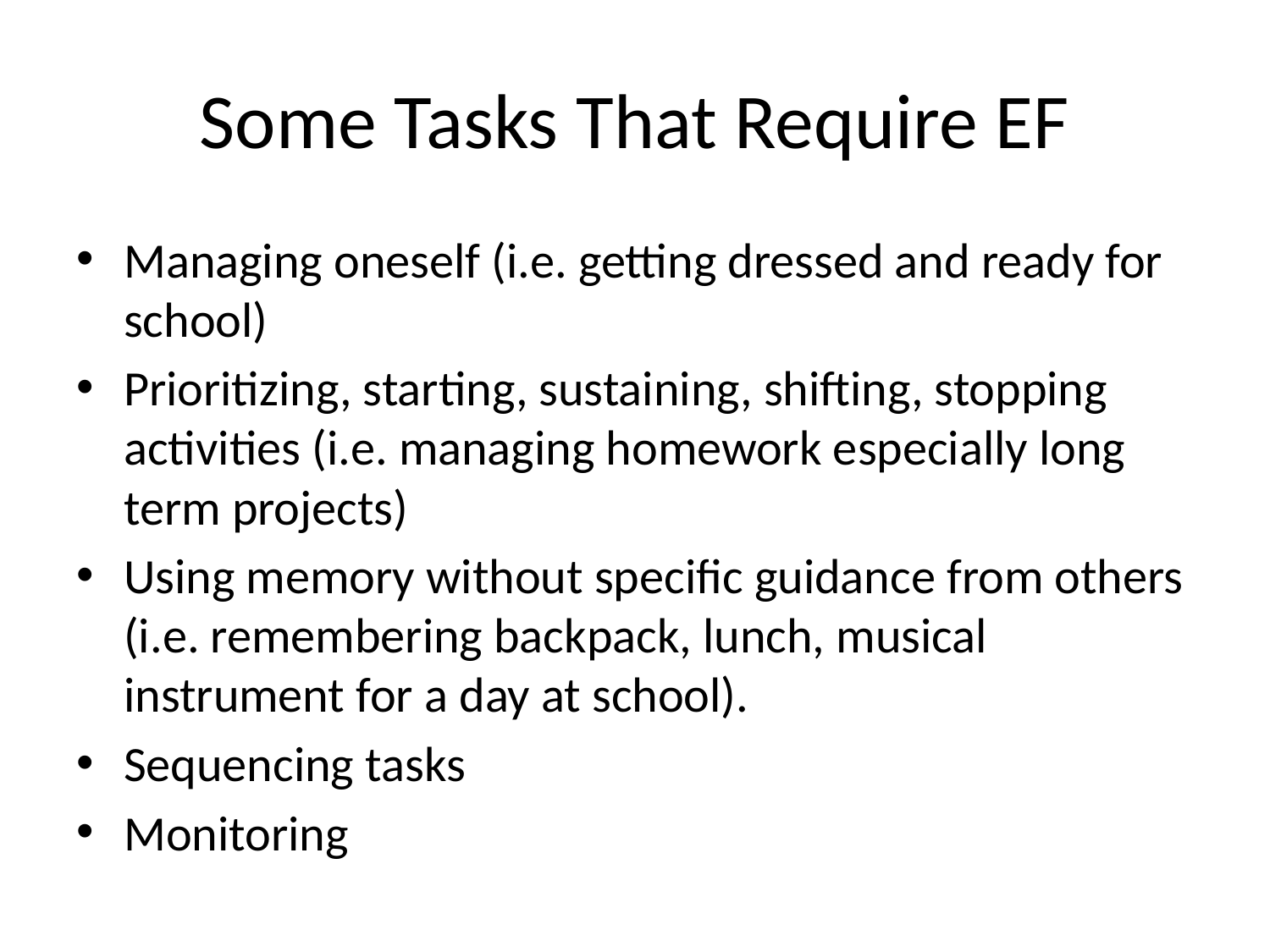

# Some Tasks That Require EF
Managing oneself (i.e. getting dressed and ready for school)
Prioritizing, starting, sustaining, shifting, stopping activities (i.e. managing homework especially long term projects)
Using memory without specific guidance from others (i.e. remembering backpack, lunch, musical instrument for a day at school).
Sequencing tasks
Monitoring